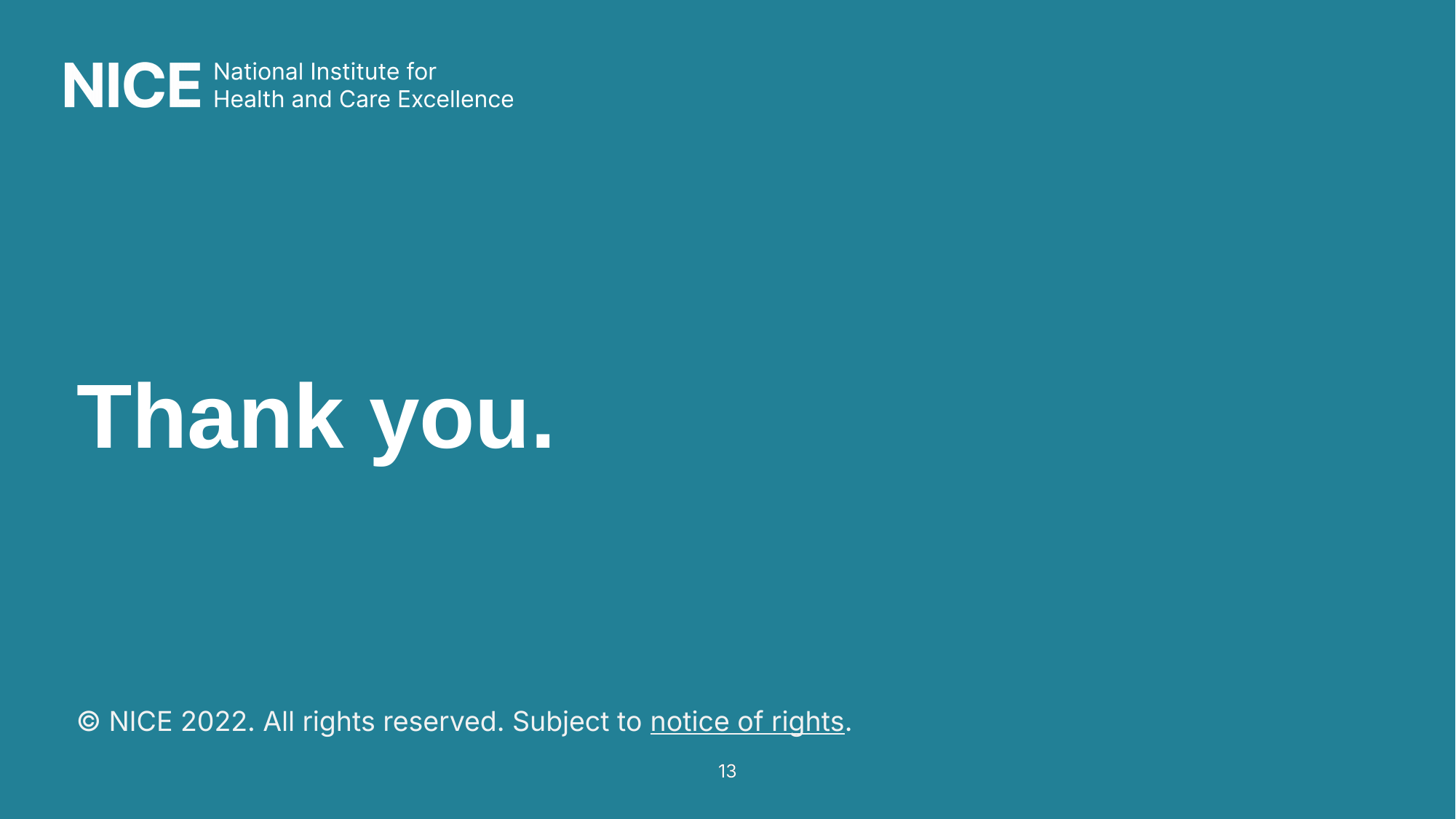

# Thank you.
© NICE 2022. All rights reserved. Subject to notice of rights.